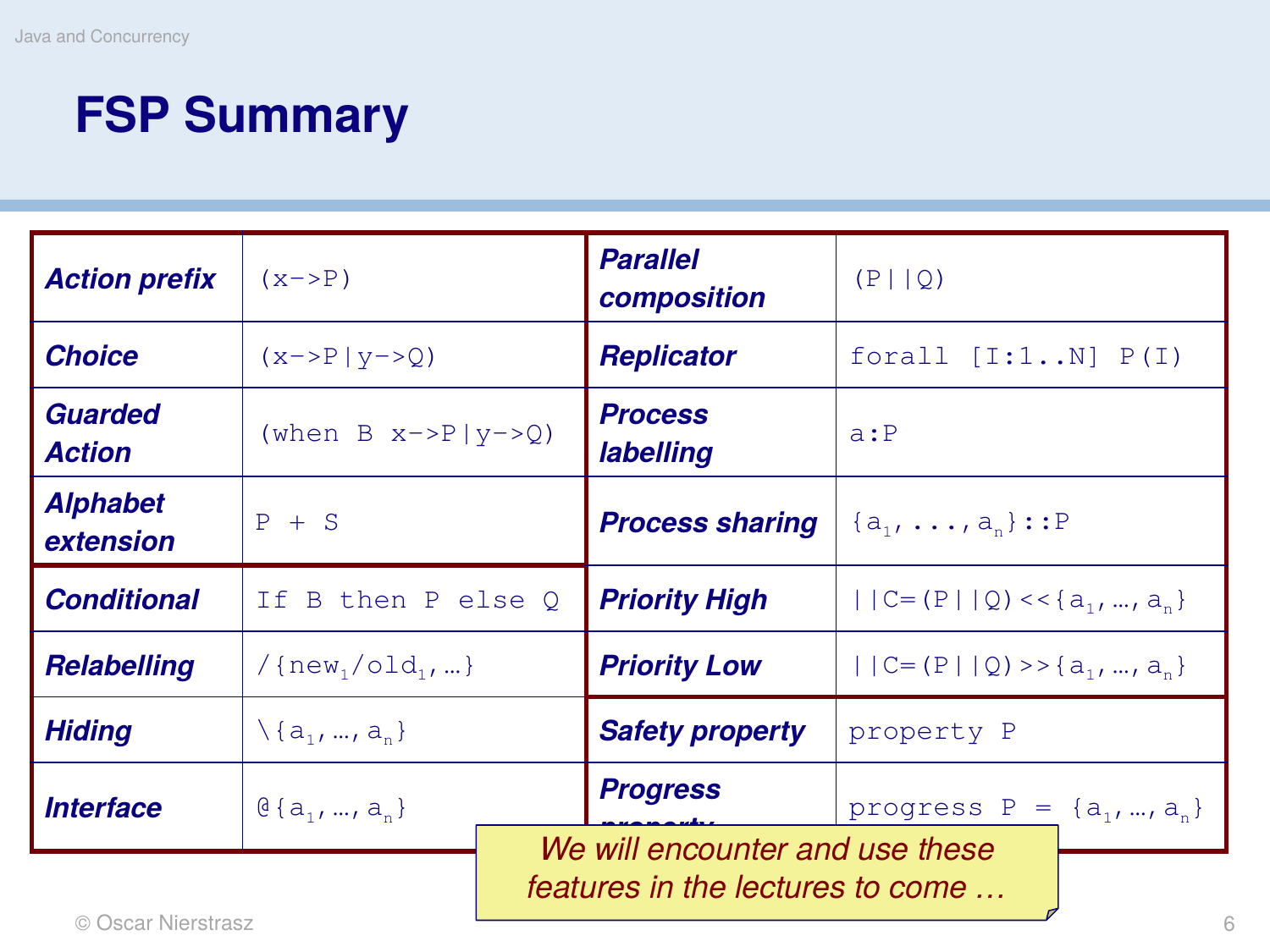

Java and Concurrency
# FSP Summary
| Action prefix | (x->P) | Parallel composition | (P||Q) |
| --- | --- | --- | --- |
| Choice | (x->P|y->Q) | Replicator | forall [I:1..N] P(I) |
| Guarded Action | (when B x->P|y->Q) | Process labelling | a:P |
| Alphabet extension | P + S | Process sharing | {a1,...,an}::P |
| Conditional | If B then P else Q | Priority High | ||C=(P||Q)<<{a1,…,an} |
| Relabelling | /{new1/old1,…} | Priority Low | ||C=(P||Q)>>{a1,…,an} |
| Hiding | \{a1,…,an} | Safety property | property P |
| Interface | @{a1,…,an} | Progress property | progress P = {a1,…,an} |
We will encounter and use these features in the lectures to come …
© Oscar Nierstrasz
6